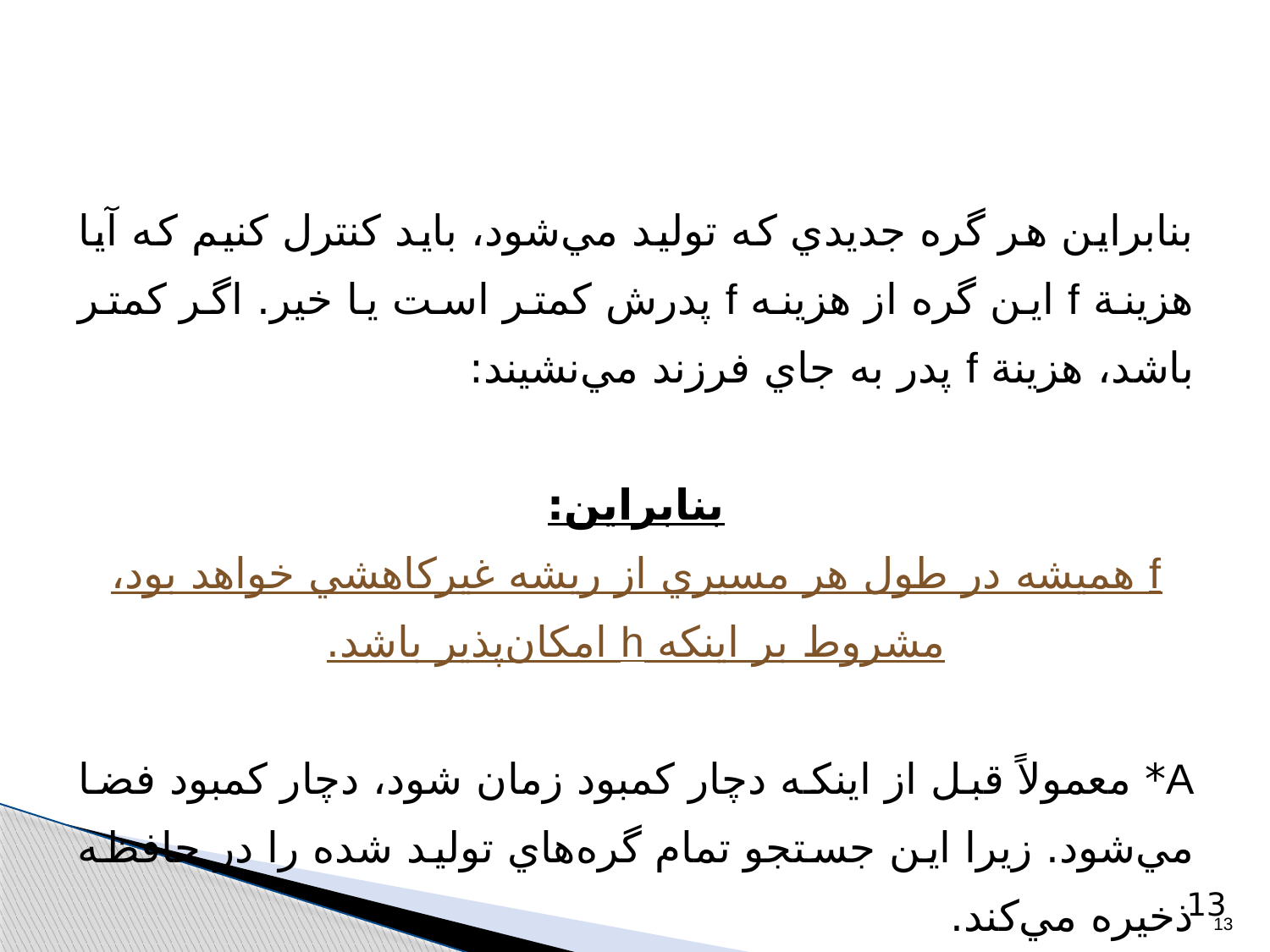

# جستجوي A*
بنابراين هر گره جديدي که توليد مي‌شود، بايد کنترل کنيم که آيا هزينة f اين گره از هزينه f پدرش کمتر است يا خير. اگر کمتر باشد، هزينة f پدر به جاي فرزند مي‌نشيند:

بنابراين:
f هميشه در طول هر مسيري از ريشه غيرکاهشي خواهد بود، مشروط بر اينکه h امکان‌پذير باشد.

A* معمولاً قبل از اينکه دچار کمبود زمان شود، دچار کمبود فضا مي‌شود. زيرا اين جستجو تمام گره‌هاي توليد شده را در حافظه ذخيره مي‌کند.
13